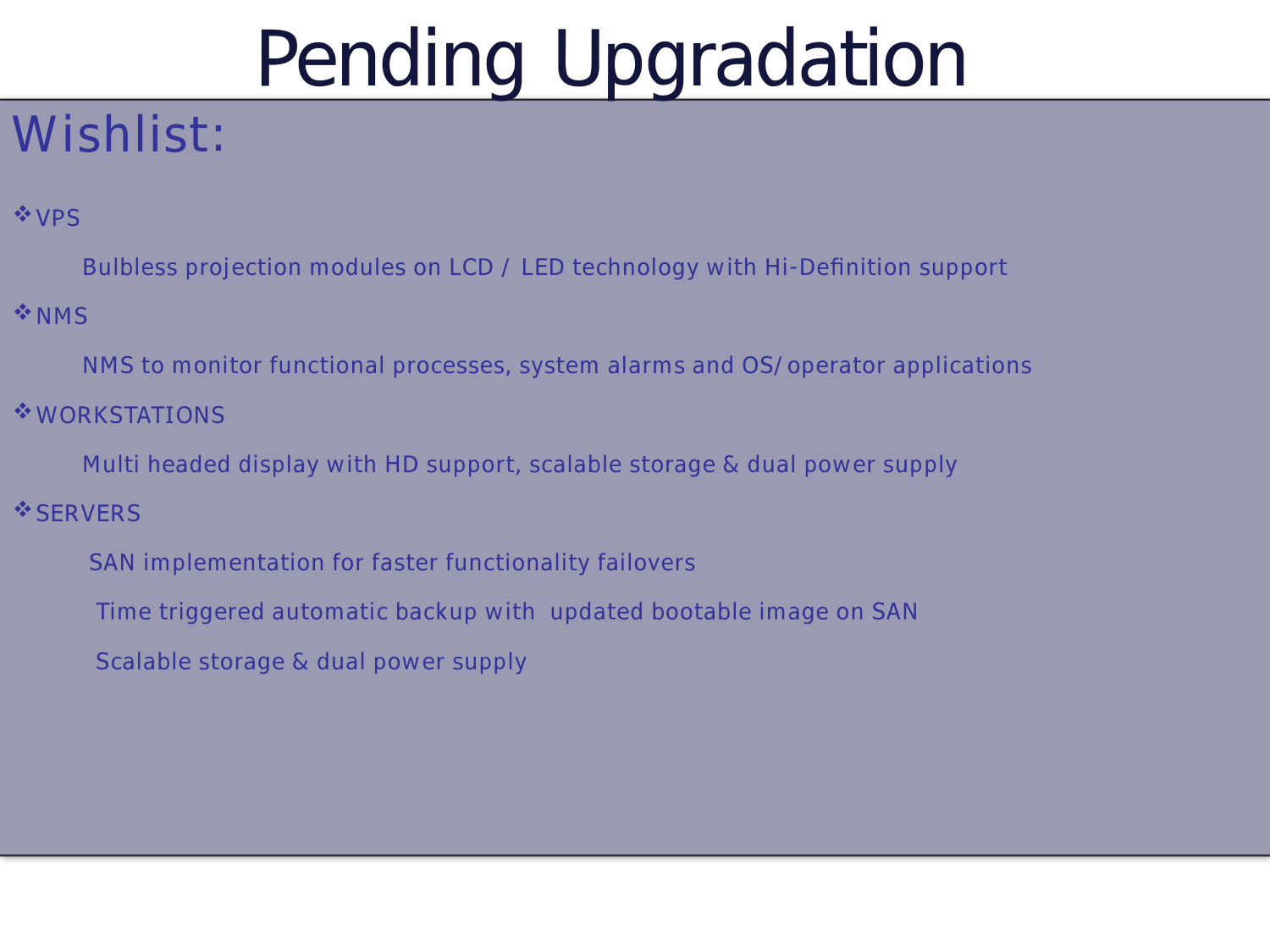

Pending Upgradation
Wishlist:
VPS
 Bulbless projection modules on LCD / LED technology with Hi-Definition support
NMS
 NMS to monitor functional processes, system alarms and OS/operator applications
WORKSTATIONS
 Multi headed display with HD support, scalable storage & dual power supply
SERVERS
  SAN implementation for faster functionality failovers
   Time triggered automatic backup with  updated bootable image on SAN
   Scalable storage & dual power supply